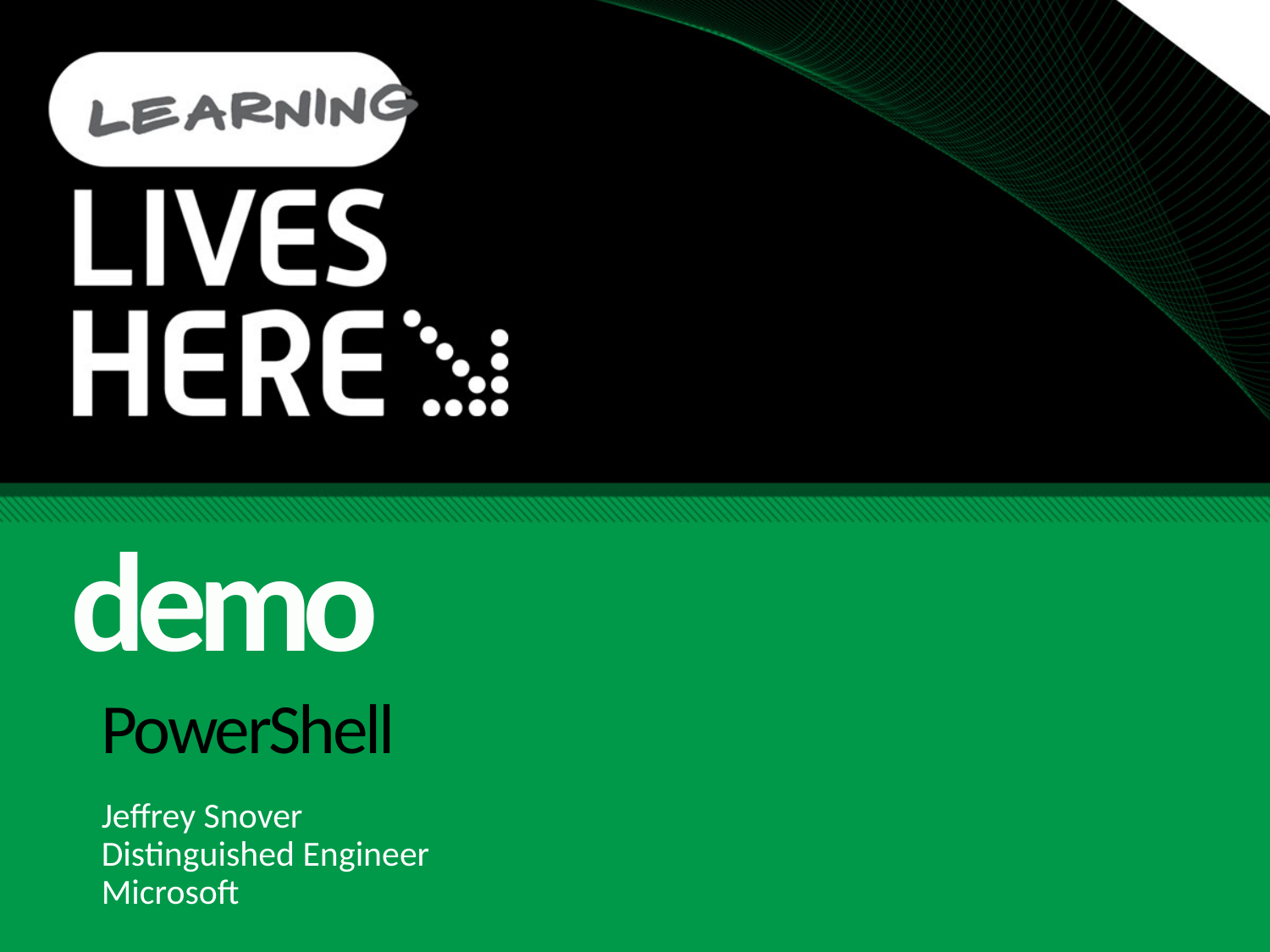

demo
# PowerShell
Jeffrey Snover
Distinguished Engineer
Microsoft